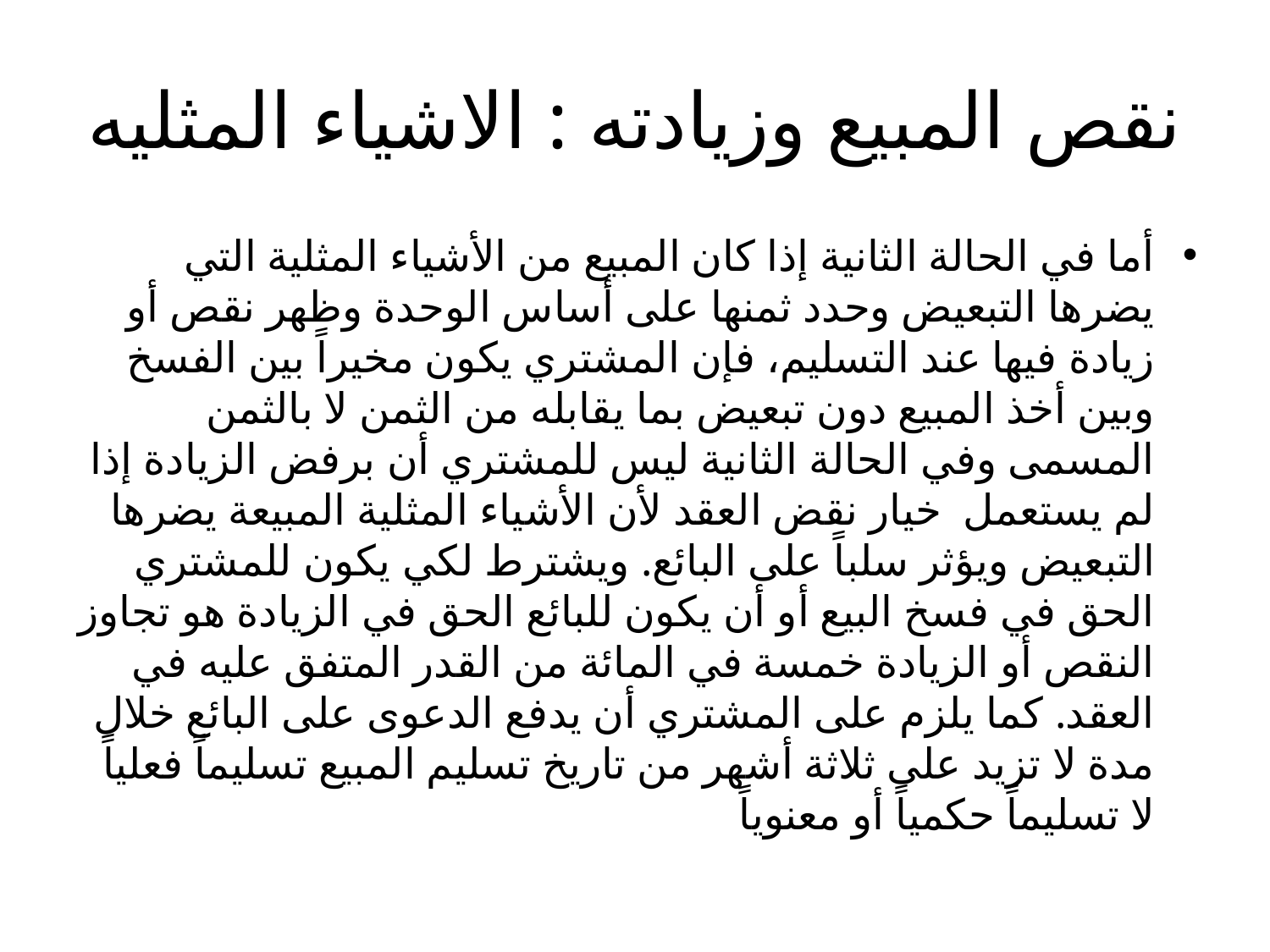

# نقص المبيع وزيادته : الاشياء المثليه
أما في الحالة الثانية إذا كان المبيع من الأشياء المثلية التي يضرها التبعيض وحدد ثمنها على أساس الوحدة وظهر نقص أو زيادة فيها عند التسليم، فإن المشتري يكون مخيراً بين الفسخ وبين أخذ المبيع دون تبعيض بما يقابله من الثمن لا بالثمن المسمى وفي الحالة الثانية ليس للمشتري أن برفض الزيادة إذا لم يستعمل  خيار نقض العقد لأن الأشياء المثلية المبيعة يضرها التبعيض ويؤثر سلباً على البائع. ويشترط لكي يكون للمشتري الحق في فسخ البيع أو أن يكون للبائع الحق في الزيادة هو تجاوز النقص أو الزيادة خمسة في المائة من القدر المتفق عليه في العقد. كما يلزم على المشتري أن يدفع الدعوى على البائع خلال مدة لا تزيد على ثلاثة أشهر من تاريخ تسليم المبيع تسليماً فعلياً لا تسليماً حكمياً أو معنوياً